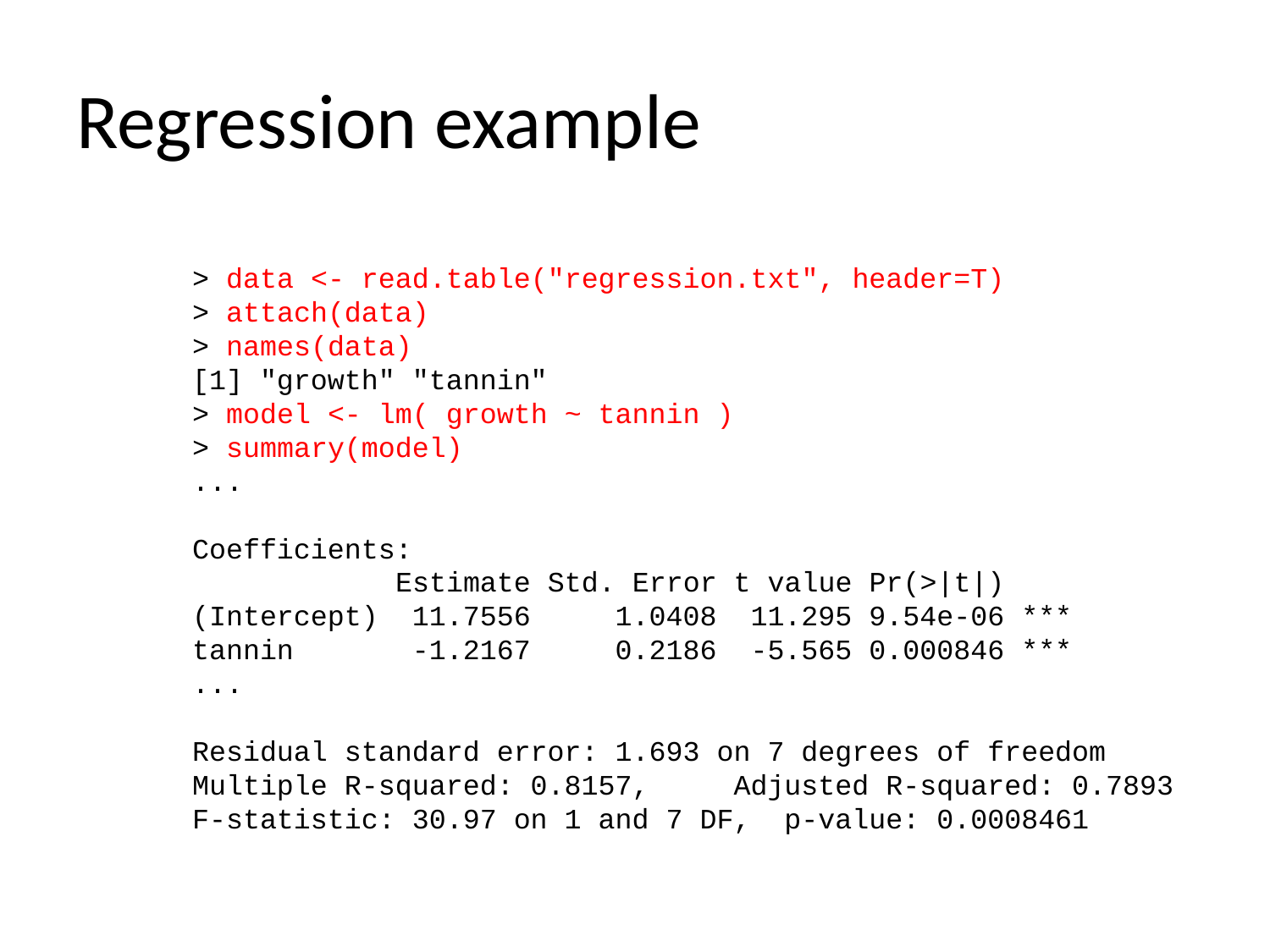

# Regression example
> data <- read.table("regression.txt", header=T)
> attach(data)
> names(data)
[1] "growth" "tannin"
> model <- lm( growth ~ tannin )
> summary(model)
...

Coefficients:
            Estimate Std. Error t value Pr(>|t|)
(Intercept)  11.7556     1.0408  11.295 9.54e-06 ***
tannin       -1.2167     0.2186  -5.565 0.000846 ***
...

Residual standard error: 1.693 on 7 degrees of freedom
Multiple R-squared: 0.8157,     Adjusted R-squared: 0.7893
F-statistic: 30.97 on 1 and 7 DF,  p-value: 0.0008461